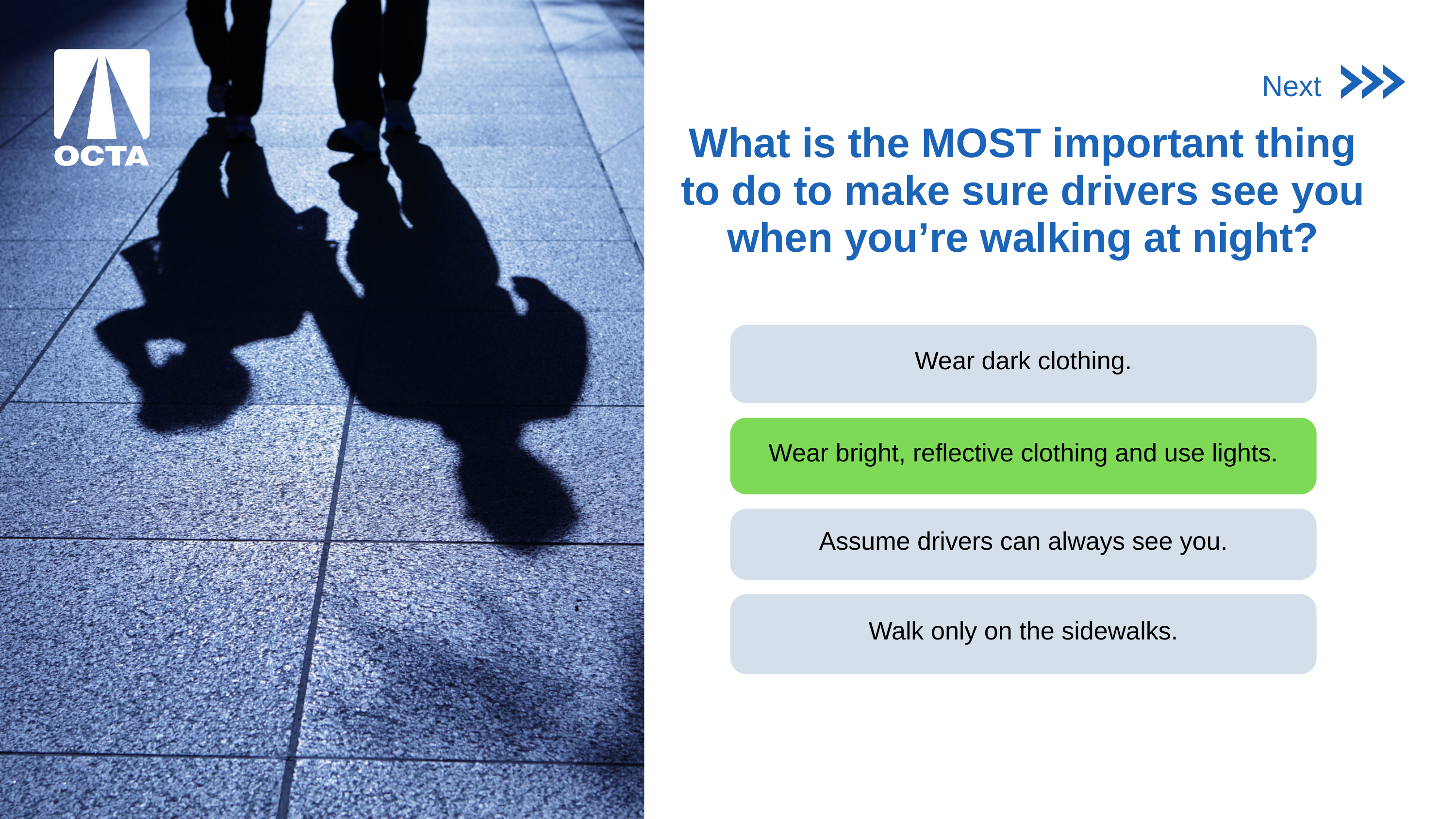

Next
What is the MOST important thing to do to make sure drivers see you when you’re walking at night?

Wear dark clothing.

Wear bright, reflective clothing and use lights.

Assume drivers can always see you.

Walk only on the sidewalks.